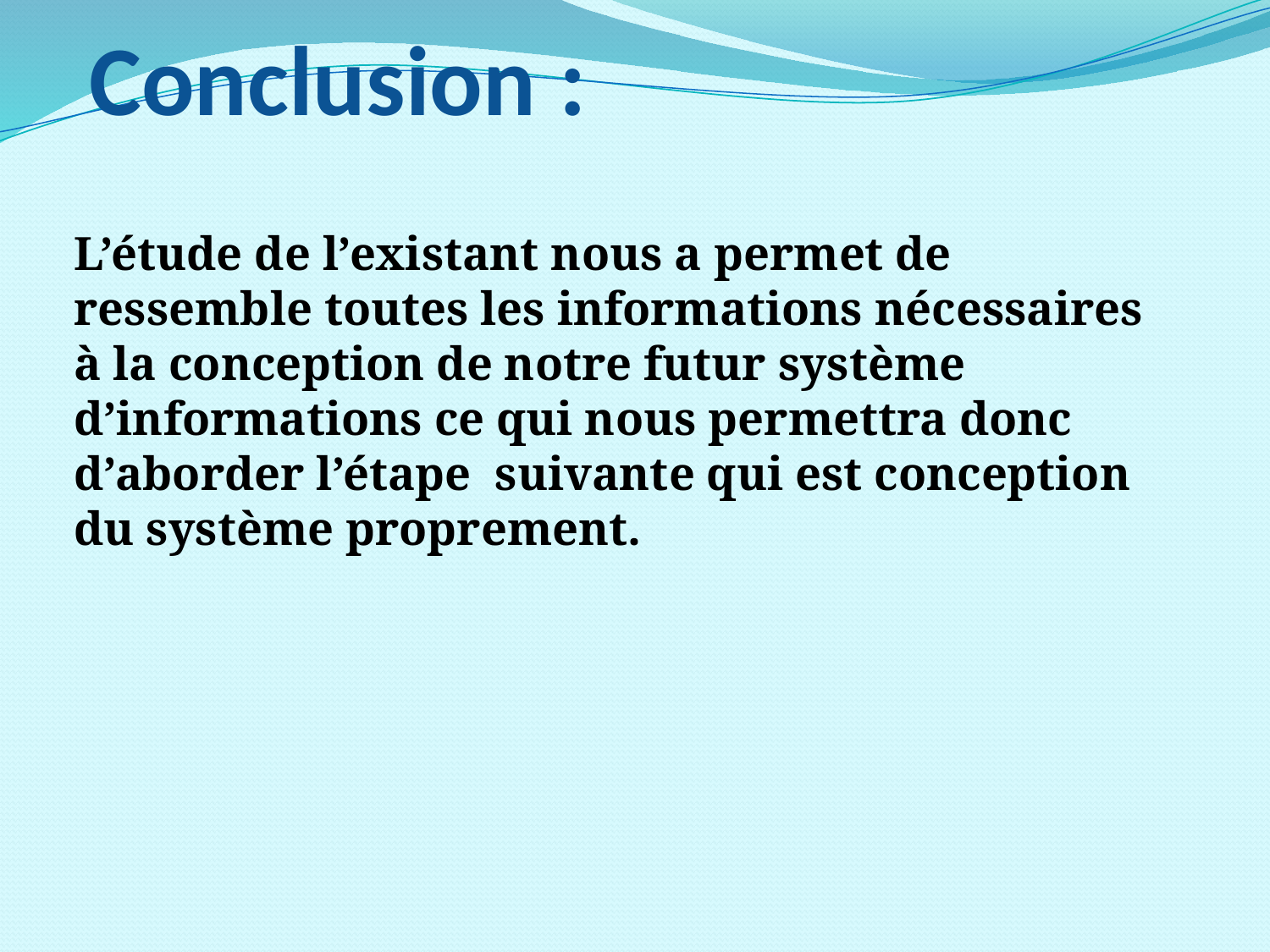

# Conclusion :
L’étude de l’existant nous a permet de ressemble toutes les informations nécessaires à la conception de notre futur système d’informations ce qui nous permettra donc d’aborder l’étape  suivante qui est conception du système proprement.